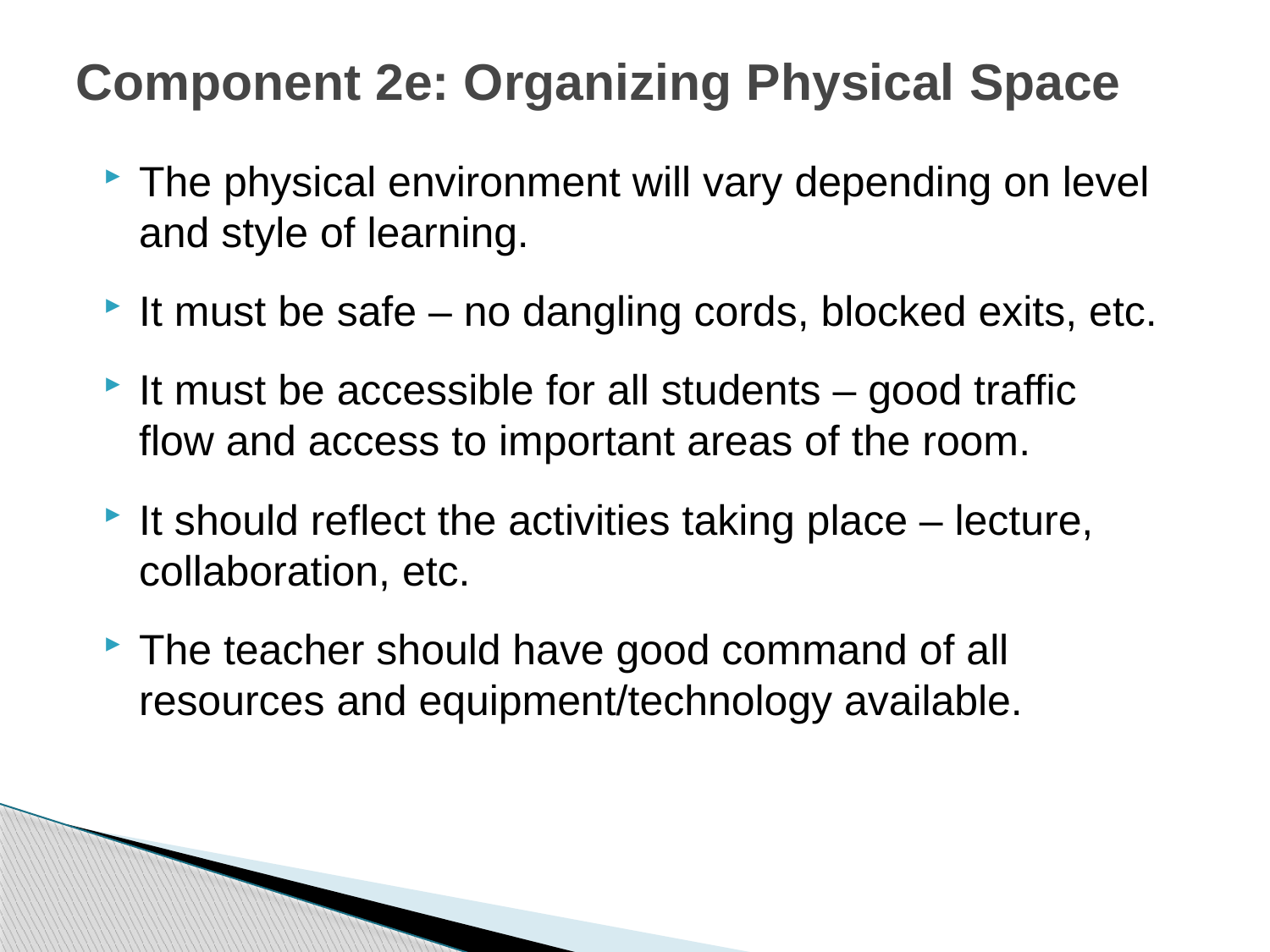

Component 2e: Organizing Physical Space
The physical environment will vary depending on level and style of learning.
It must be safe – no dangling cords, blocked exits, etc.
It must be accessible for all students – good traffic flow and access to important areas of the room.
It should reflect the activities taking place – lecture, collaboration, etc.
The teacher should have good command of all resources and equipment/technology available.